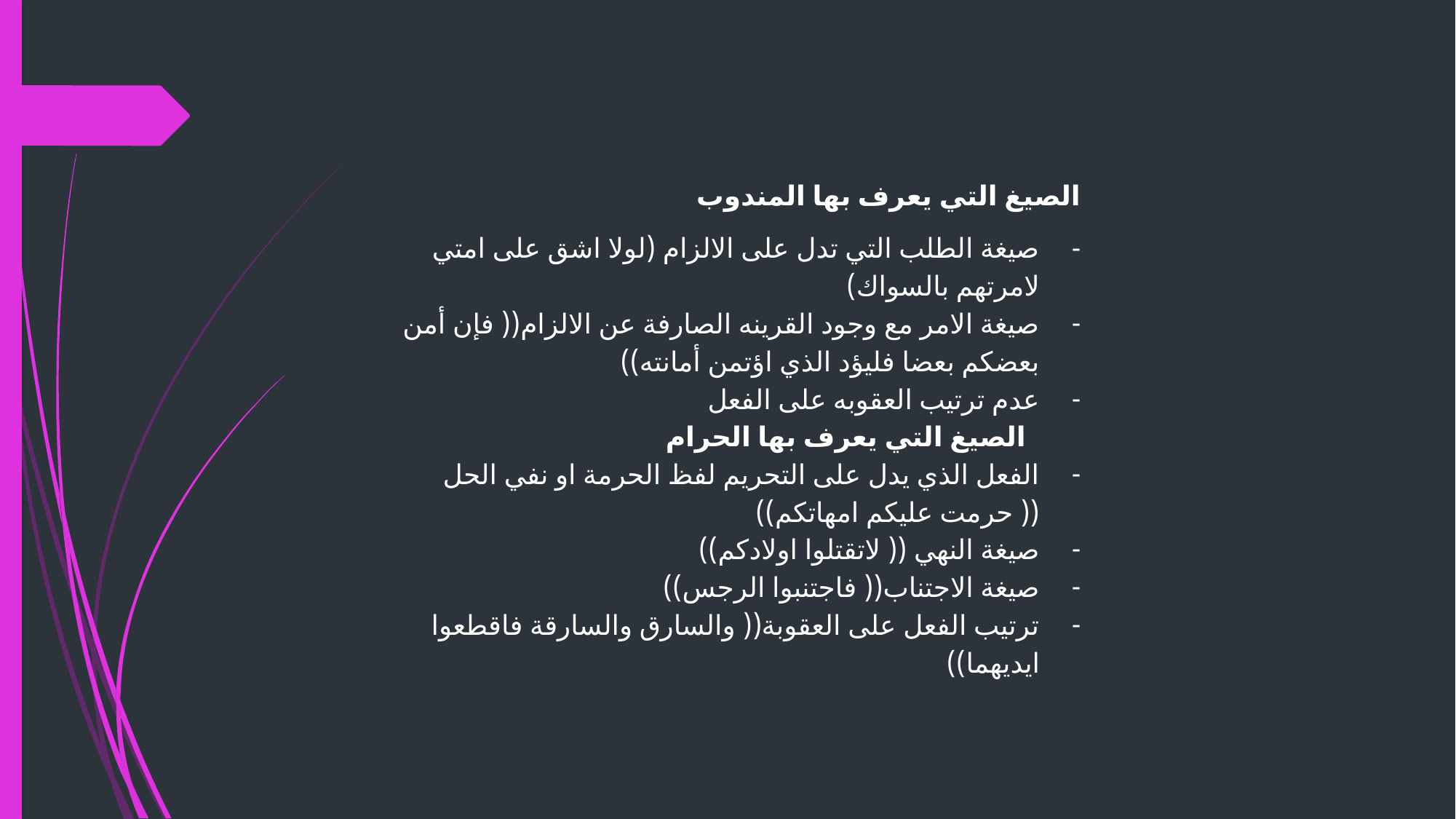

الصيغ التي يعرف بها المندوب
صيغة الطلب التي تدل على الالزام (لولا اشق على امتي لامرتهم بالسواك)
صيغة الامر مع وجود القرينه الصارفة عن الالزام(( فإن أمن بعضكم بعضا فليؤد الذي اؤتمن أمانته))
عدم ترتيب العقوبه على الفعل
الصيغ التي يعرف بها الحرام
الفعل الذي يدل على التحريم لفظ الحرمة او نفي الحل (( حرمت عليكم امهاتكم))
صيغة النهي (( لاتقتلوا اولادكم))
صيغة الاجتناب(( فاجتنبوا الرجس))
ترتيب الفعل على العقوبة(( والسارق والسارقة فاقطعوا ايديهما))